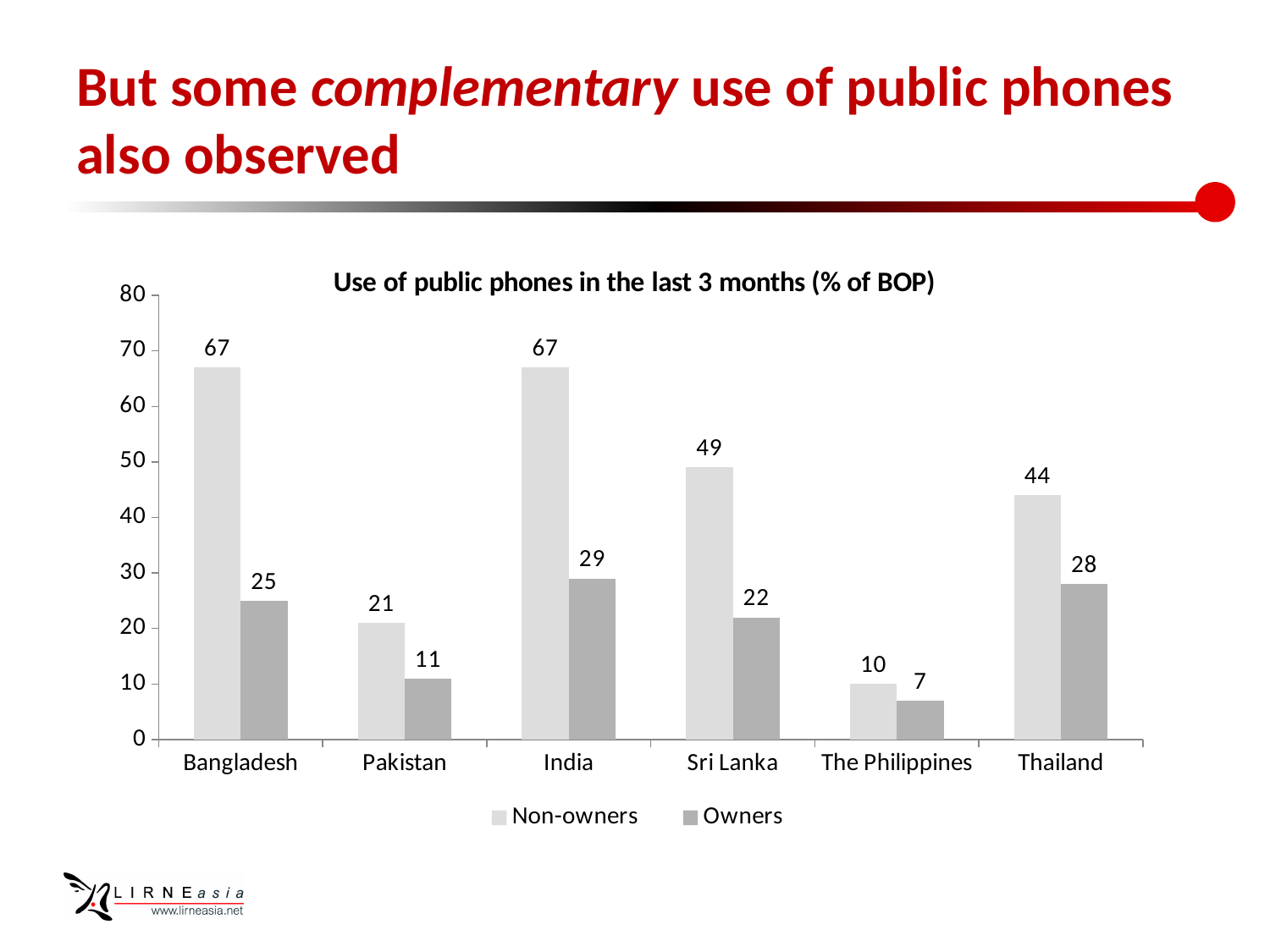

# But some complementary use of public phones also observed

### Chart: Use of public phones in the last 3 months (% of BOP)

| Category | Non-owners | Owners |
|---|---|---|
| Bangladesh | 67.0 | 25.0 |
| Pakistan | 21.0 | 11.0 |
| India | 67.0 | 29.0 |
| Sri Lanka | 49.0 | 22.0 |
| The Philippines | 10.0 | 7.0 |
| Thailand | 44.0 | 28.0 |